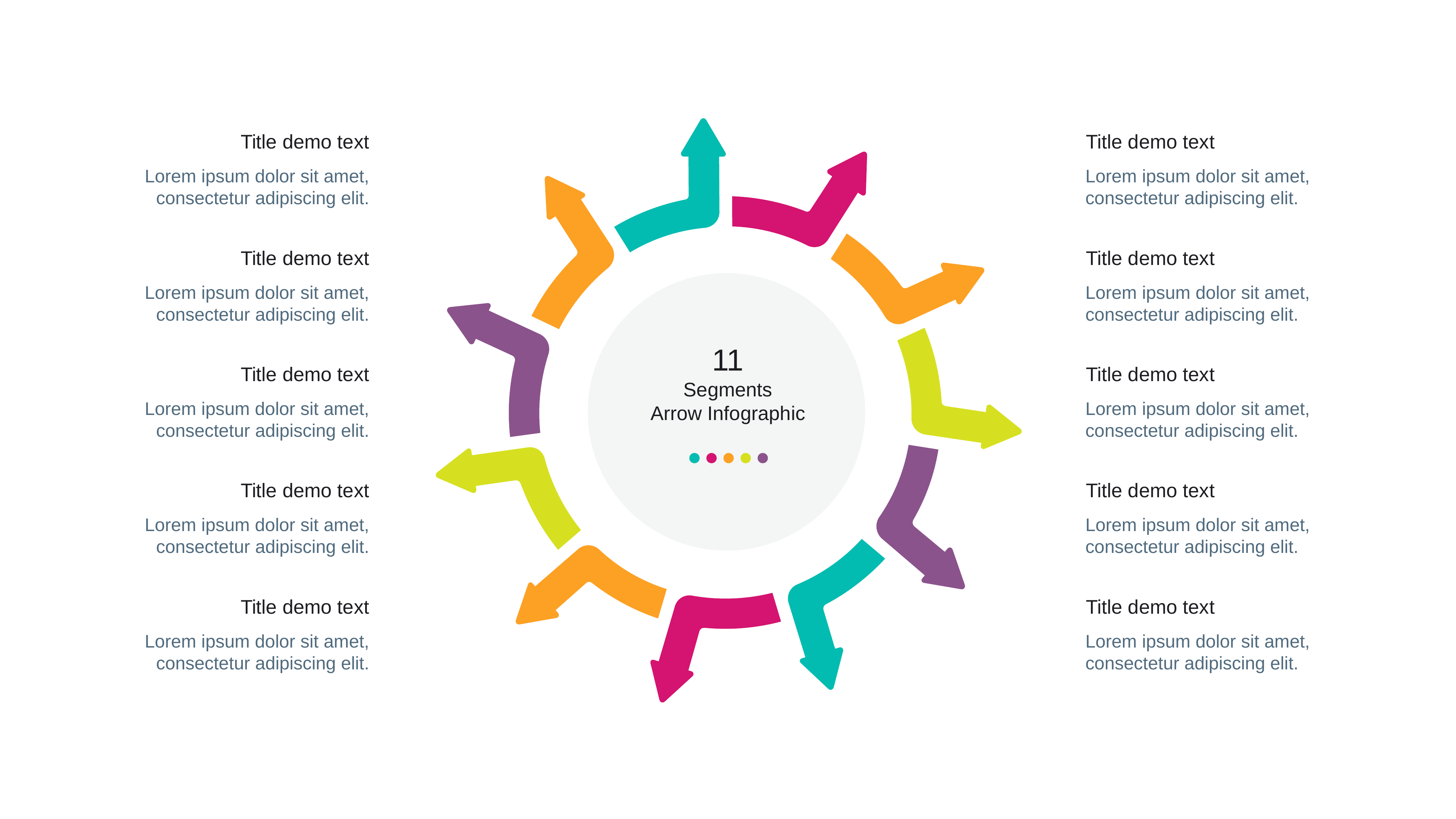

Title demo text
Lorem ipsum dolor sit amet, consectetur adipiscing elit.
Title demo text
Lorem ipsum dolor sit amet, consectetur adipiscing elit.
Title demo text
Lorem ipsum dolor sit amet, consectetur adipiscing elit.
Title demo text
Lorem ipsum dolor sit amet, consectetur adipiscing elit.
Title demo text
Lorem ipsum dolor sit amet, consectetur adipiscing elit.
Title demo text
Lorem ipsum dolor sit amet, consectetur adipiscing elit.
Title demo text
Lorem ipsum dolor sit amet, consectetur adipiscing elit.
Title demo text
Lorem ipsum dolor sit amet, consectetur adipiscing elit.
Title demo text
Lorem ipsum dolor sit amet, consectetur adipiscing elit.
Title demo text
Lorem ipsum dolor sit amet, consectetur adipiscing elit.

11
Segments
Arrow Infographic